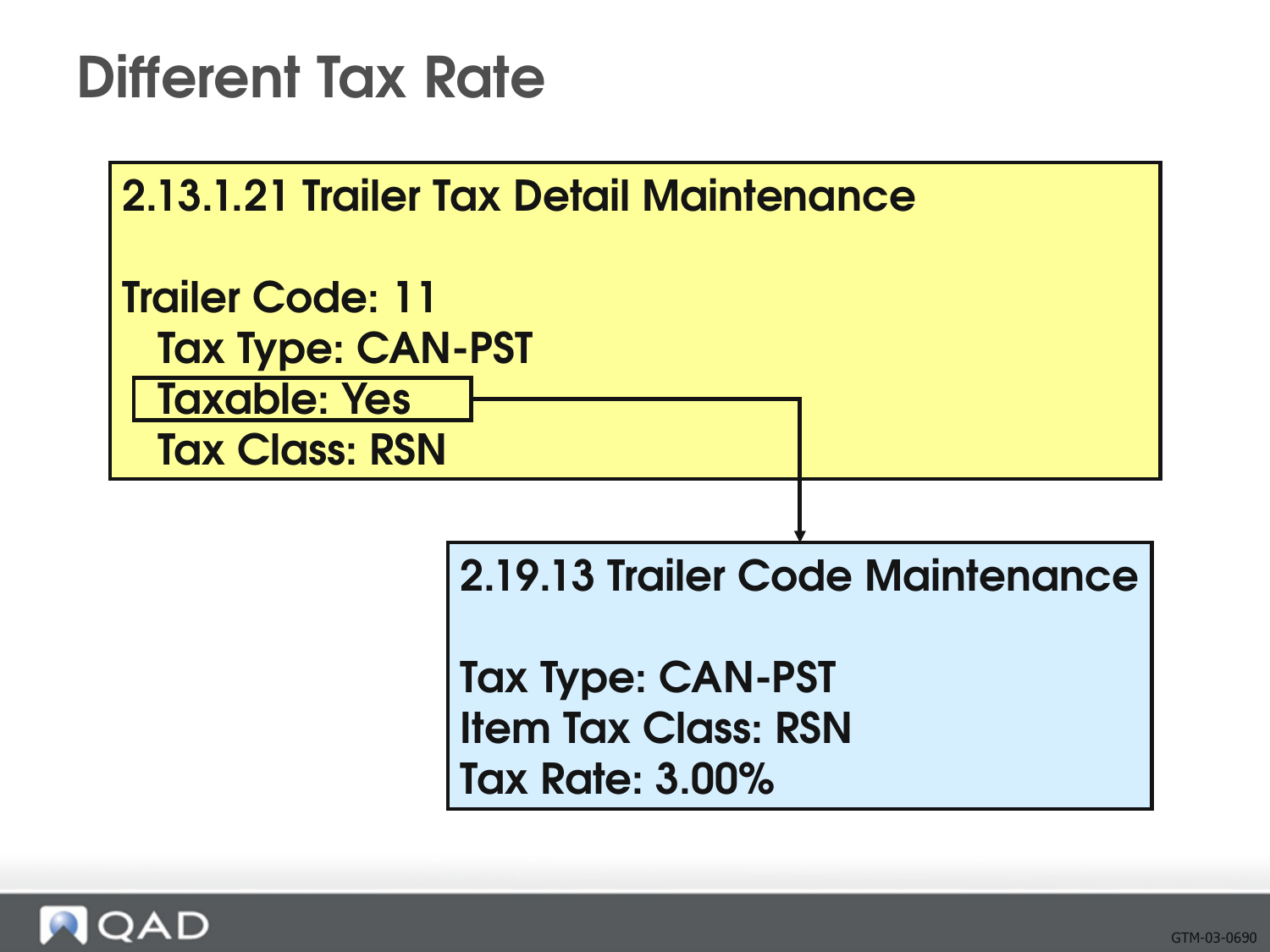

# Different Tax Rate
2.13.1.21 Trailer Tax Detail Maintenance

Trailer Code: 11
   Tax Type: CAN-PST
   Taxable: Yes
   Tax Class: RSN

2.19.13 Trailer Code Maintenance

Tax Type: CAN-PST
Item Tax Class: RSN
Tax Rate: 3.00%
GTM-03-0690